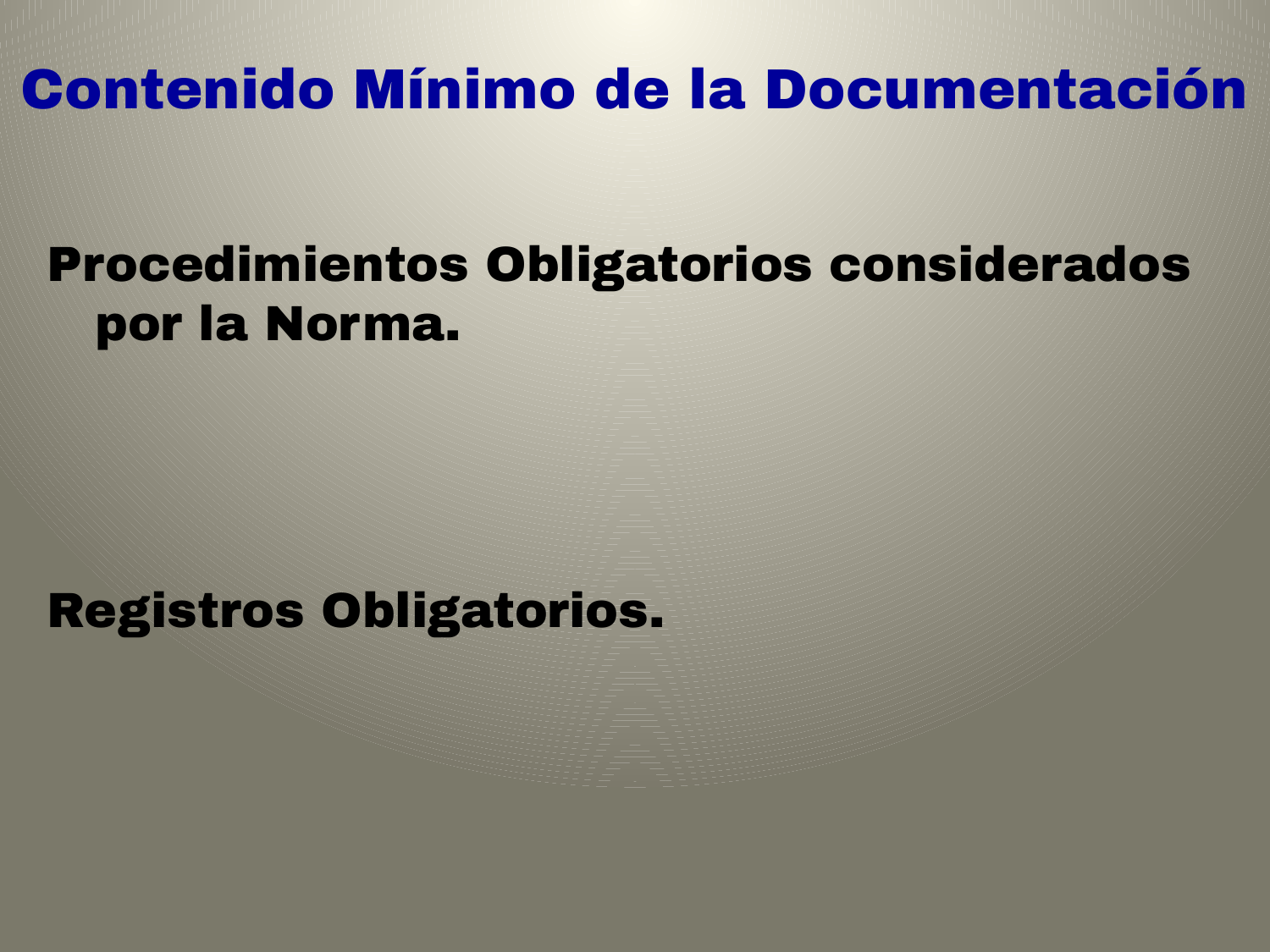

Contenido Mínimo de la Documentación
Procedimientos Obligatorios considerados por la Norma.

Registros Obligatorios.